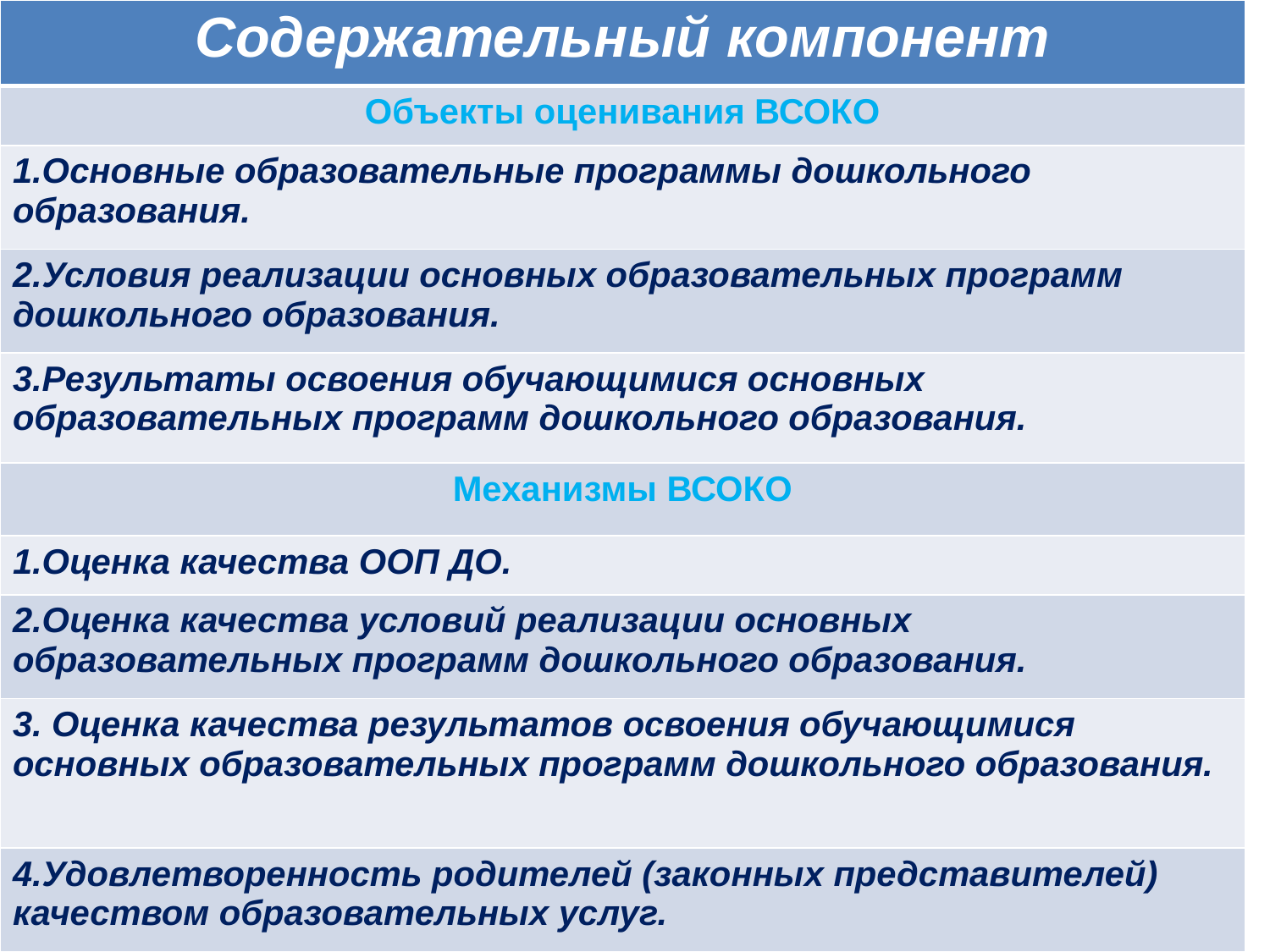

| Содержательный компонент |
| --- |
| Объекты оценивания ВСОКО |
| 1.Основные образовательные программы дошкольного образования. |
| 2.Условия реализации основных образовательных программ дошкольного образования. |
| 3.Результаты освоения обучающимися основных образовательных программ дошкольного образования. |
| Механизмы ВСОКО |
| 1.Оценка качества ООП ДО. |
| 2.Оценка качества условий реализации основных образовательных программ дошкольного образования. |
| 3. Оценка качества результатов освоения обучающимися основных образовательных программ дошкольного образования. |
| 4.Удовлетворенность родителей (законных представителей) качеством образовательных услуг. |